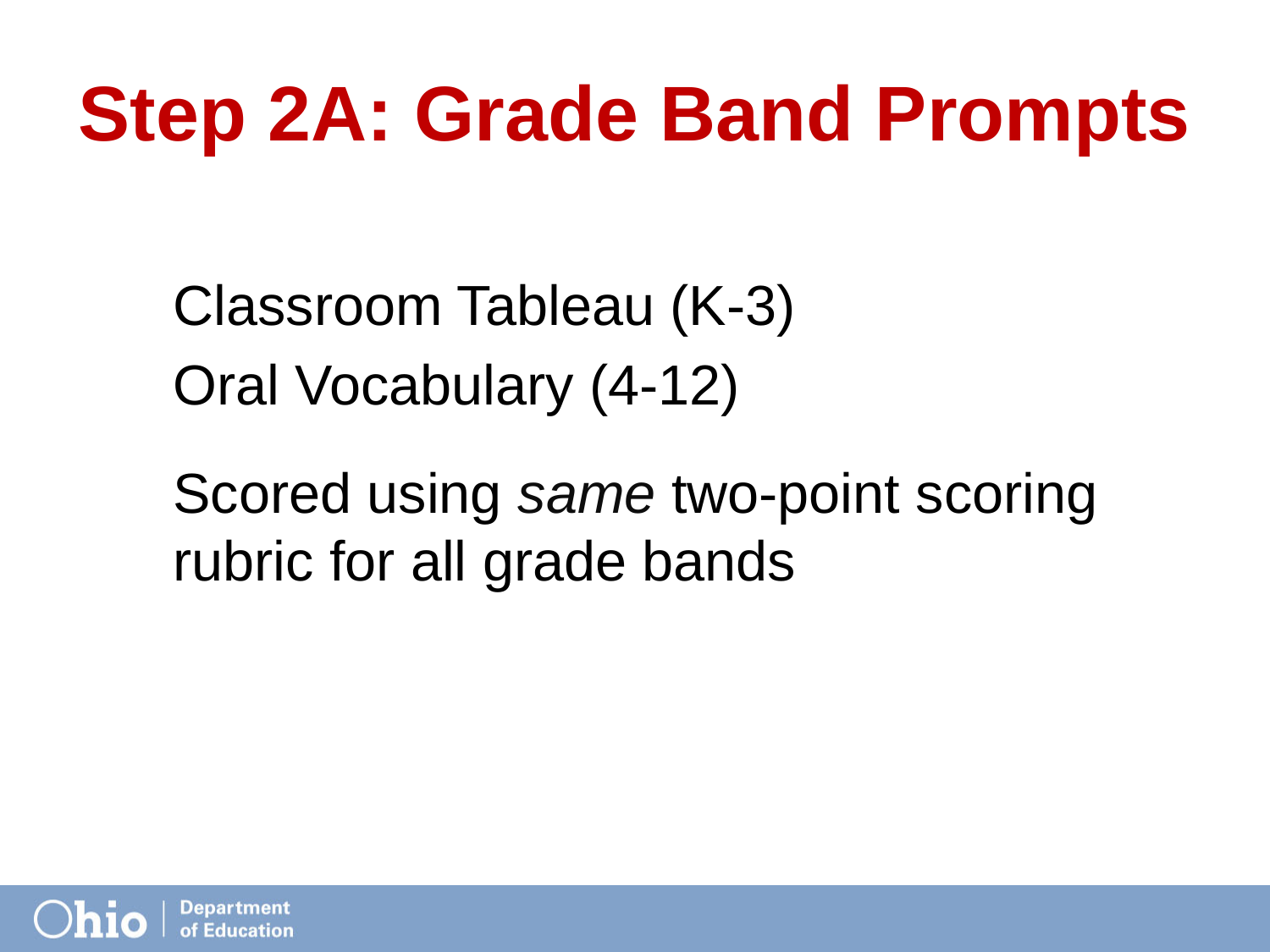

# Step 2A: Grade Band Prompts
Classroom Tableau (K-3)
Oral Vocabulary (4-12)

Scored using same two-point scoring rubric for all grade bands